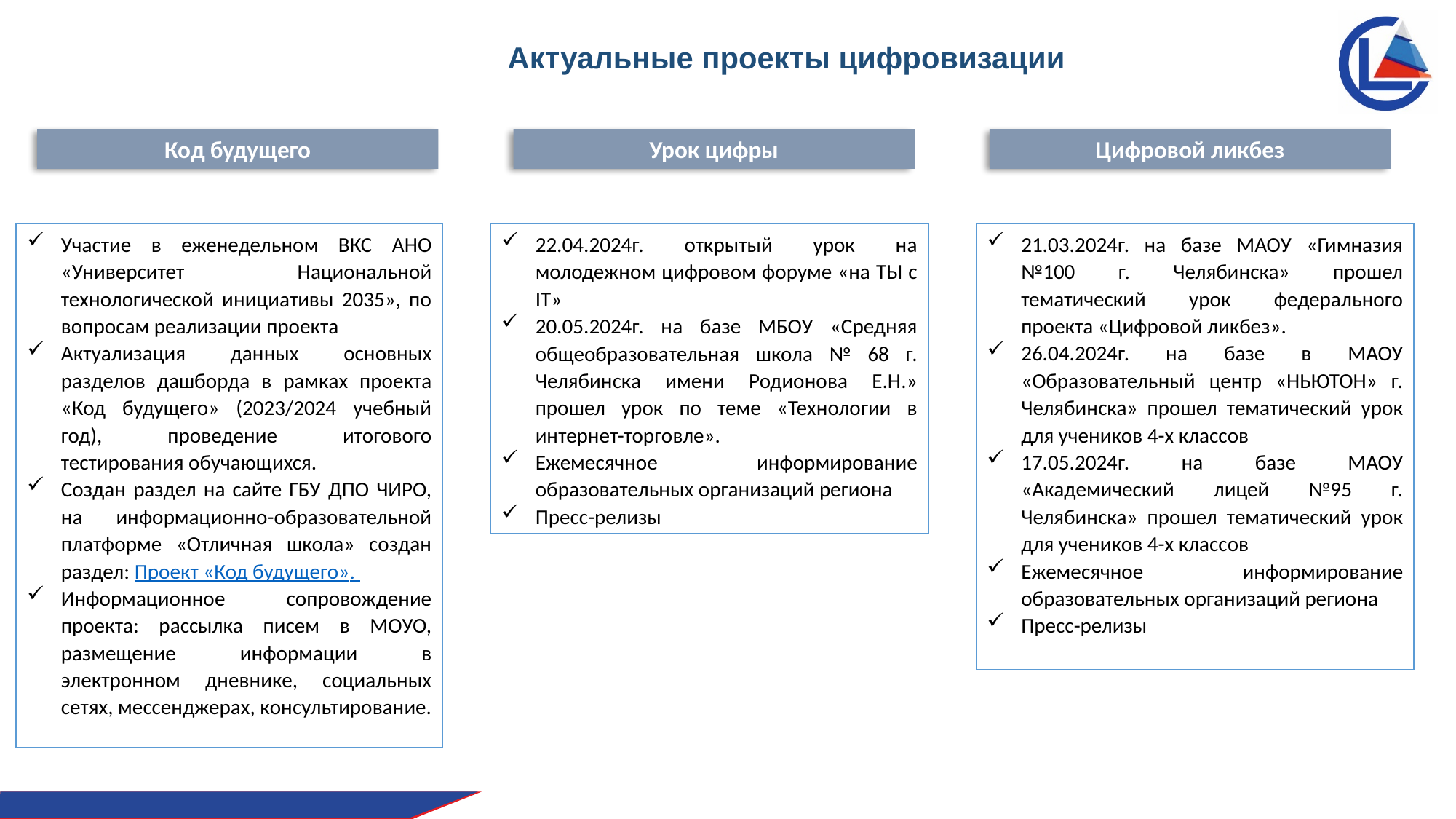

Актуальные проекты цифровизации
Код будущего
Урок цифры
Цифровой ликбез
Участие в еженедельном ВКС АНО «Университет Национальной технологической инициативы 2035», по вопросам реализации проекта
Актуализация данных основных разделов дашборда в рамках проекта «Код будущего» (2023/2024 учебный год), проведение итогового тестирования обучающихся.
Создан раздел на сайте ГБУ ДПО ЧИРО, на информационно-образовательной платформе «Отличная школа» создан раздел: Проект «Код будущего».
Информационное сопровождение проекта: рассылка писем в МОУО, размещение информации в электронном дневнике, социальных сетях, мессенджерах, консультирование.

22.04.2024г. открытый урок на молодежном цифровом форуме «на ТЫ с IT»
20.05.2024г. на базе МБОУ «Средняя общеобразовательная школа № 68 г. Челябинска имени Родионова Е.Н.» прошел урок по теме «Технологии в интернет-торговле».
Ежемесячное информирование образовательных организаций региона
Пресс-релизы
21.03.2024г. на базе МАОУ «Гимназия №100 г. Челябинска» прошел тематический урок федерального проекта «Цифровой ликбез».
26.04.2024г. на базе в МАОУ «Образовательный центр «НЬЮТОН» г. Челябинска» прошел тематический урок для учеников 4-х классов
17.05.2024г. на базе МАОУ «Академический лицей №95 г. Челябинска» прошел тематический урок для учеников 4-х классов
Ежемесячное информирование образовательных организаций региона
Пресс-релизы